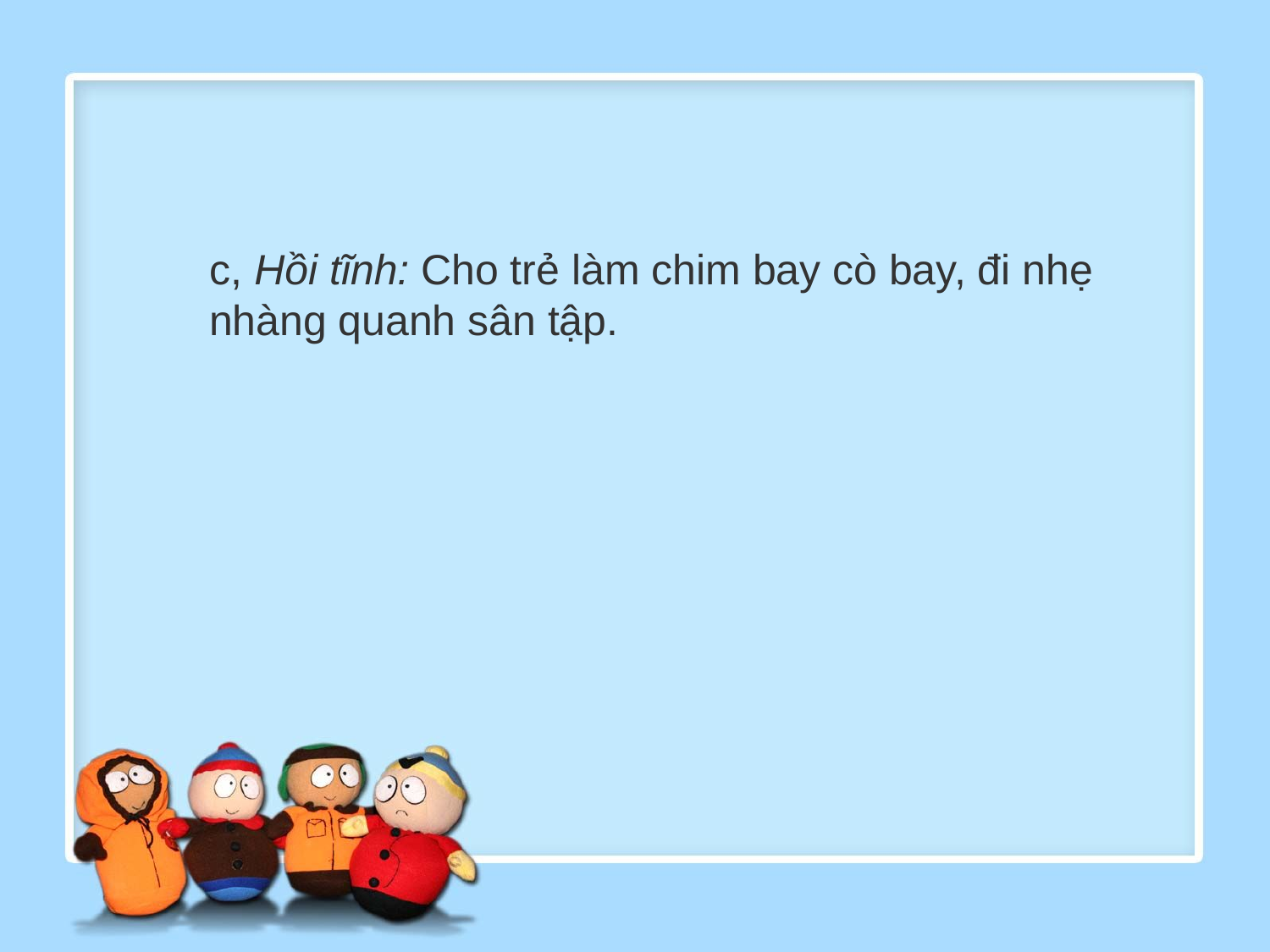

c, Hồi tĩnh: Cho trẻ làm chim bay cò bay, đi nhẹ nhàng quanh sân tập.